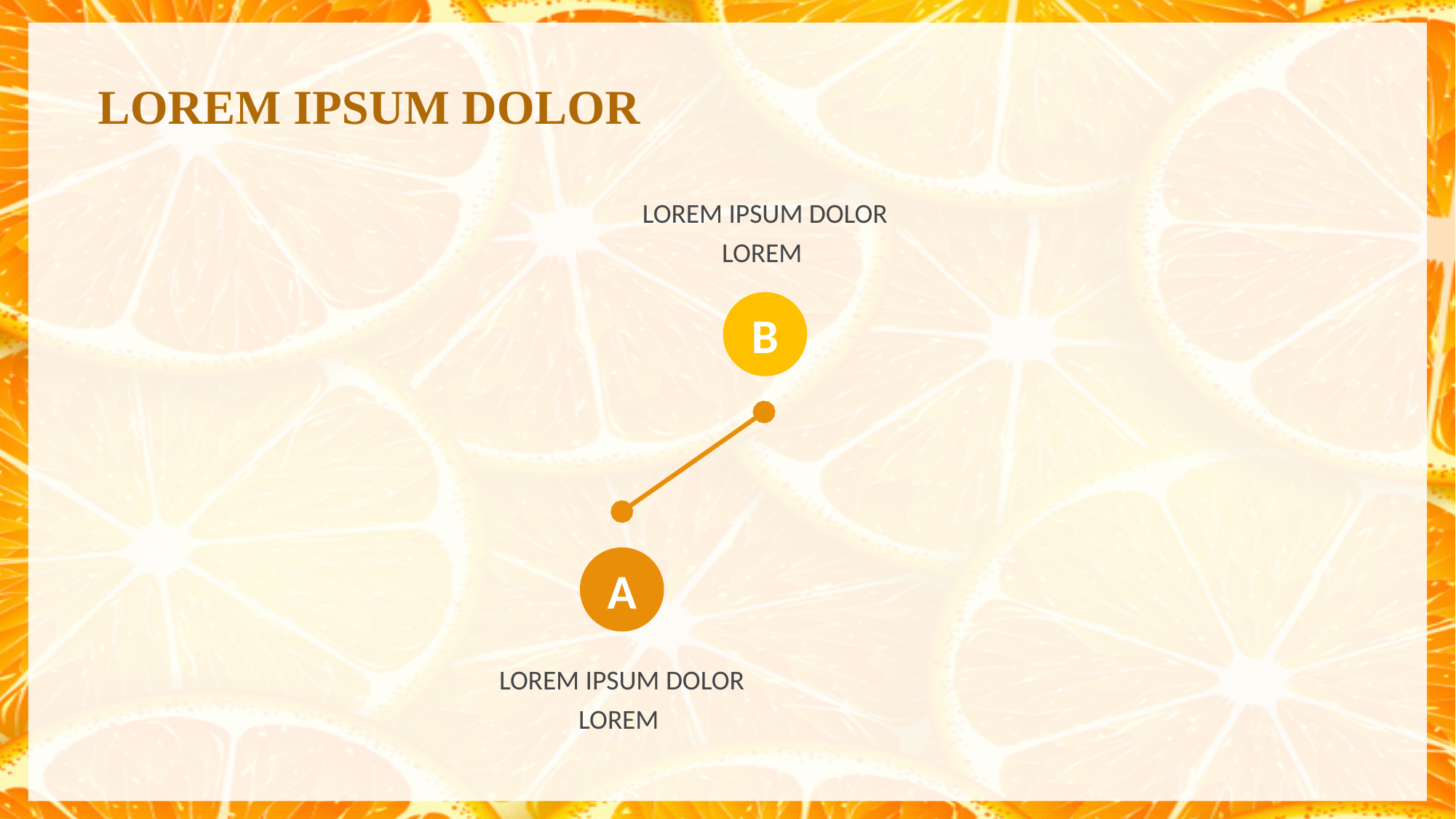

LOREM IPSUM DOLOR
LOREM IPSUM DOLOR LOREM
B
A
LOREM IPSUM DOLOR LOREM